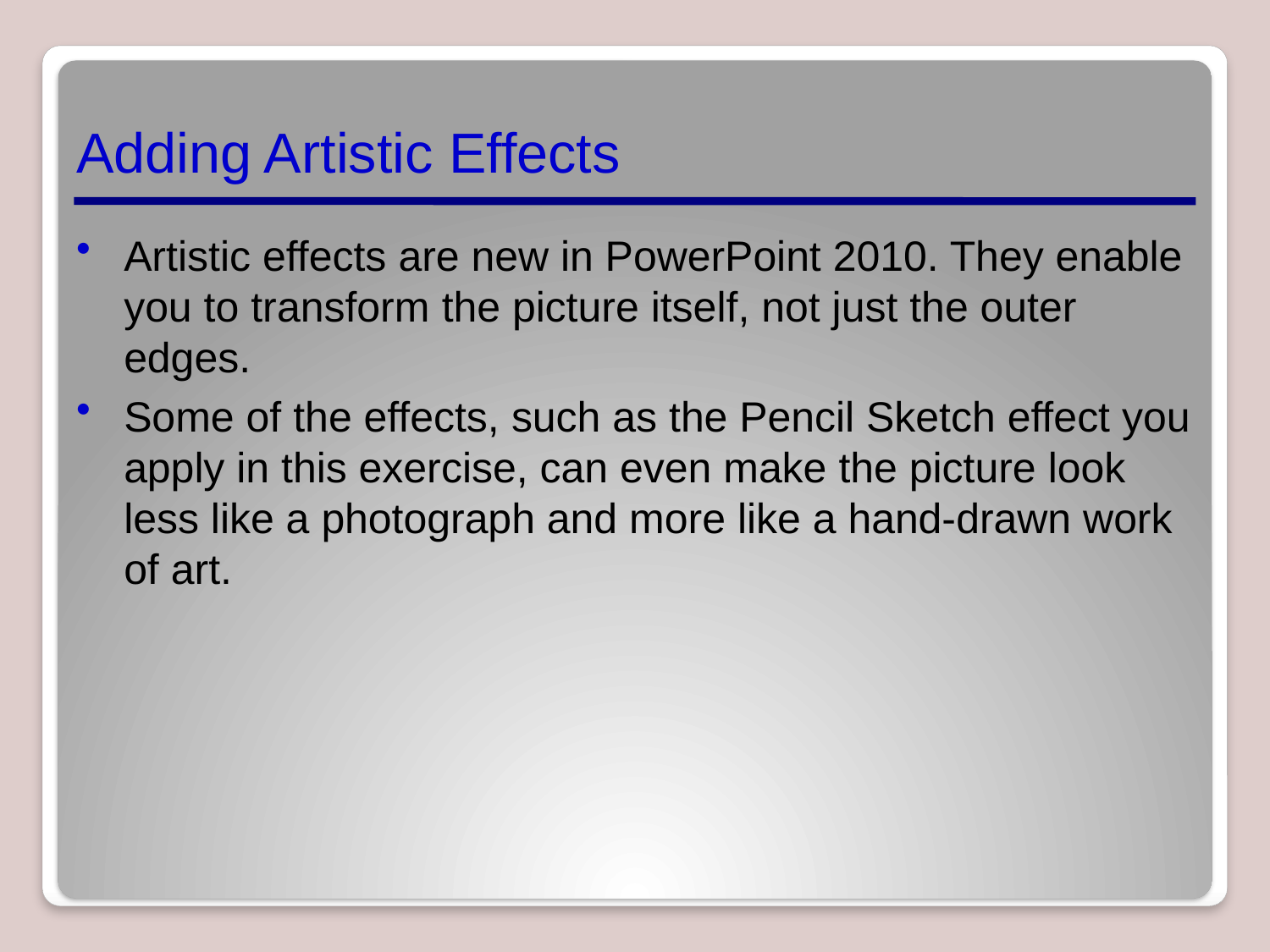

# Adding Artistic Effects
Artistic effects are new in PowerPoint 2010. They enable you to transform the picture itself, not just the outer edges.
Some of the effects, such as the Pencil Sketch effect you apply in this exercise, can even make the picture look less like a photograph and more like a hand-drawn work of art.